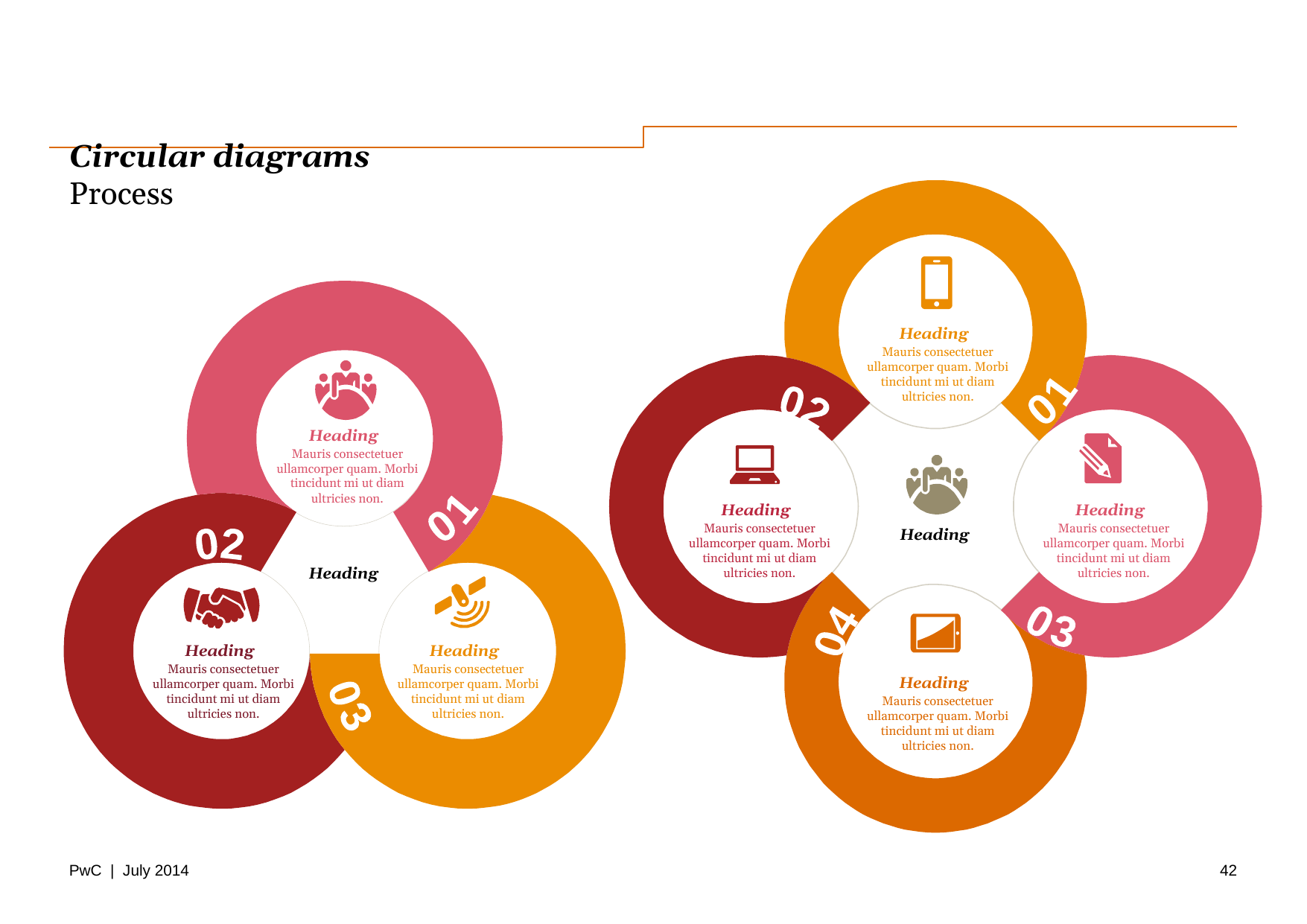

# Circular diagrams Process

01

Heading
01
Mauris consectetuer ullamcorper quam. Morbi tincidunt mi ut diam ultricies non.

02

03
Heading

Mauris consectetuer ullamcorper quam. Morbi tincidunt mi ut diam ultricies non.

Heading
Heading
Mauris consectetuer ullamcorper quam. Morbi tincidunt mi ut diam ultricies non.
Mauris consectetuer ullamcorper quam. Morbi tincidunt mi ut diam ultricies non.
Heading
02
03

Heading
04

Heading
Heading
Mauris consectetuer ullamcorper quam. Morbi tincidunt mi ut diam ultricies non.
Mauris consectetuer ullamcorper quam. Morbi tincidunt mi ut diam ultricies non.
Heading
Mauris consectetuer ullamcorper quam. Morbi tincidunt mi ut diam ultricies non.
42